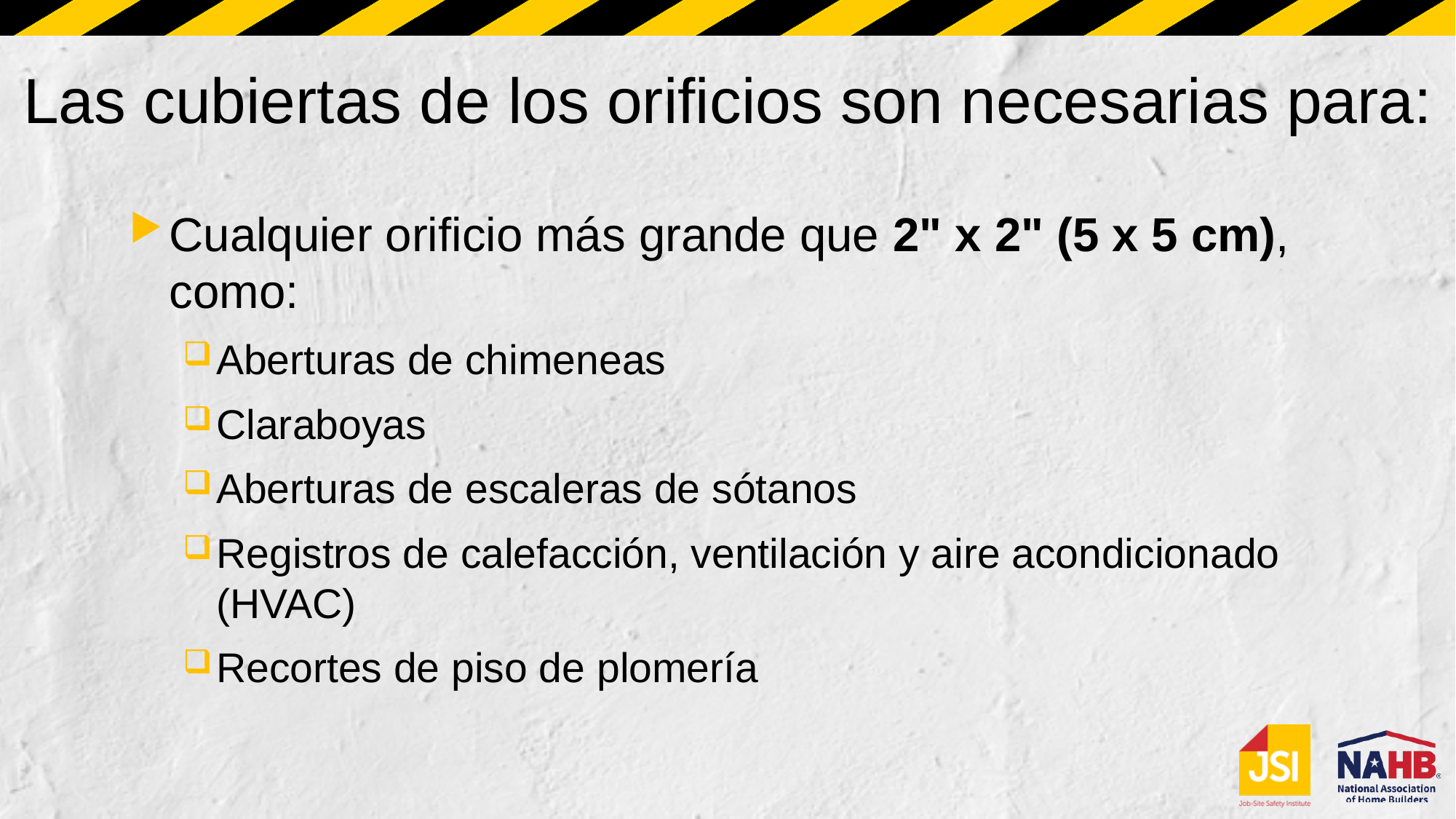

# Las cubiertas de los orificios son necesarias para:
Cualquier orificio más grande que 2" x 2" (5 x 5 cm), como:
Aberturas de chimeneas
Claraboyas
Aberturas de escaleras de sótanos
Registros de calefacción, ventilación y aire acondicionado (HVAC)
Recortes de piso de plomería